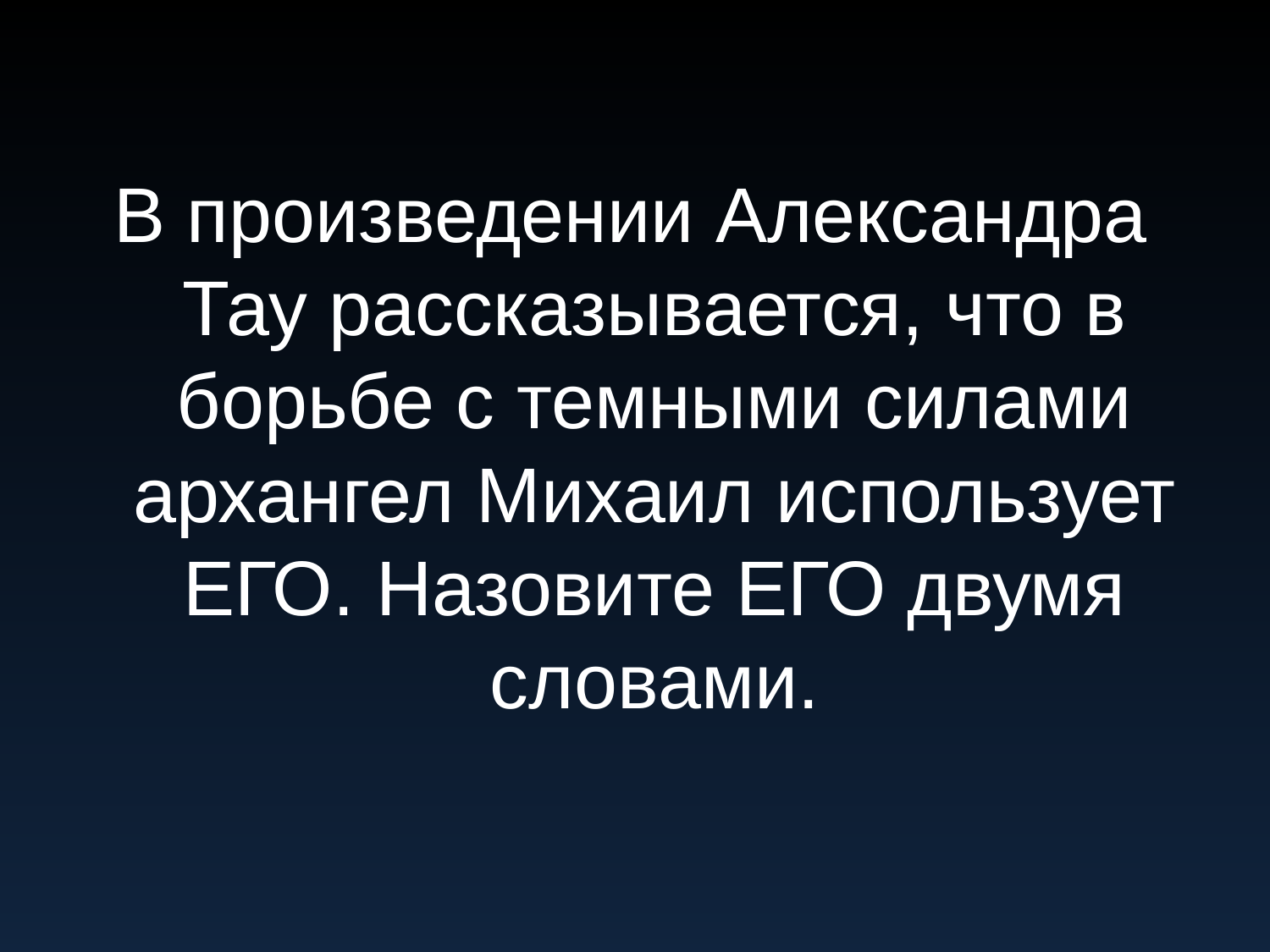

#
В произведении Александра Тау рассказывается, что в борьбе с темными силами архангел Михаил использует ЕГО. Назовите ЕГО двумя словами.